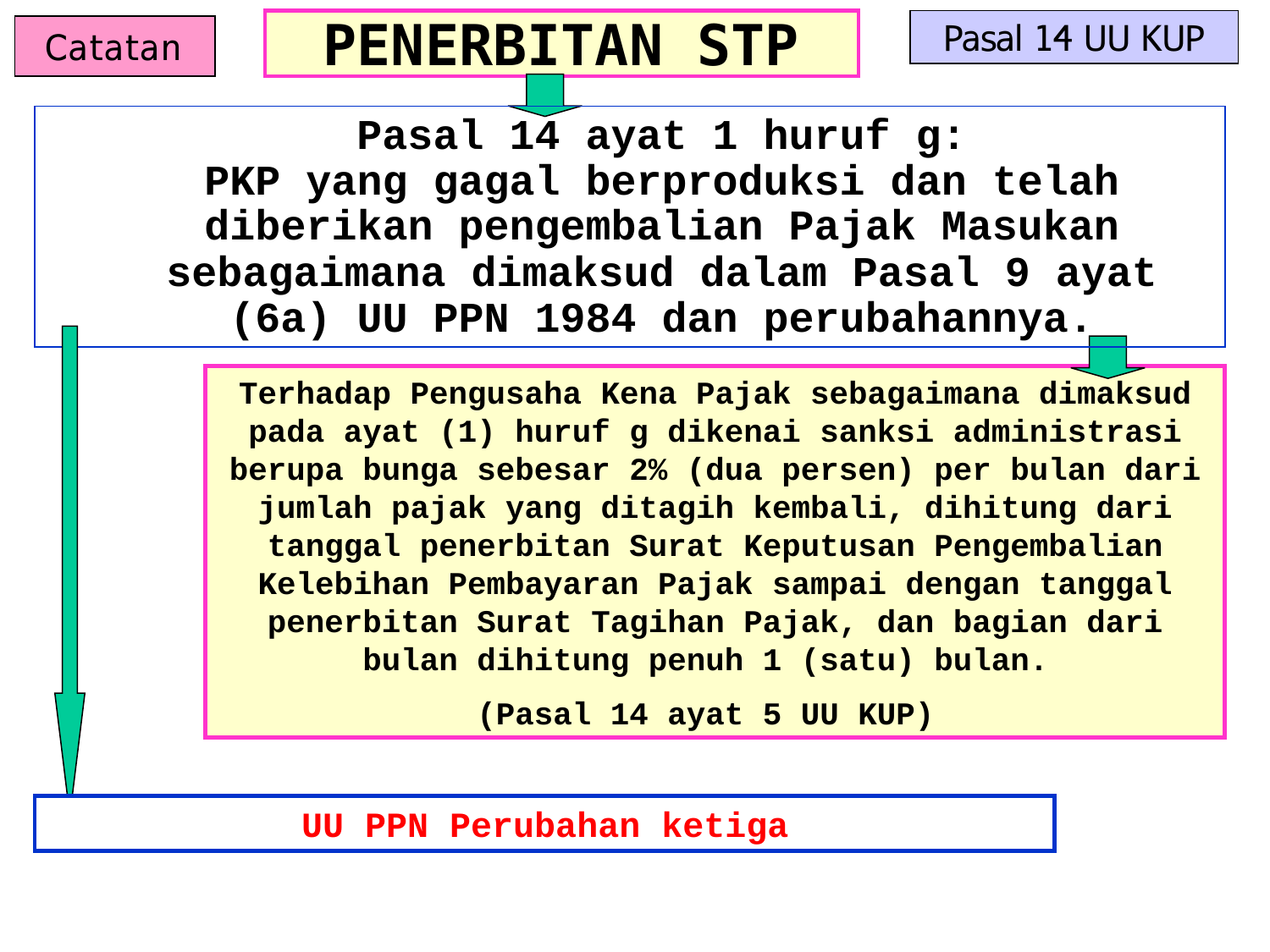

# PENERBITAN STP
Pasal 14 UU KUP
Catatan

Pasal 14 ayat 1 huruf g:
PKP yang gagal berproduksi dan telah diberikan pengembalian Pajak Masukan sebagaimana dimaksud dalam Pasal 9 ayat (6a) UU PPN 1984 dan perubahannya.

Terhadap Pengusaha Kena Pajak sebagaimana dimaksud pada ayat (1) huruf g dikenai sanksi administrasi berupa bunga sebesar 2% (dua persen) per bulan dari jumlah pajak yang ditagih kembali, dihitung dari tanggal penerbitan Surat Keputusan Pengembalian Kelebihan Pembayaran Pajak sampai dengan tanggal penerbitan Surat Tagihan Pajak, dan bagian dari bulan dihitung penuh 1 (satu) bulan.
(Pasal 14 ayat 5 UU KUP)
UU PPN Perubahan ketiga